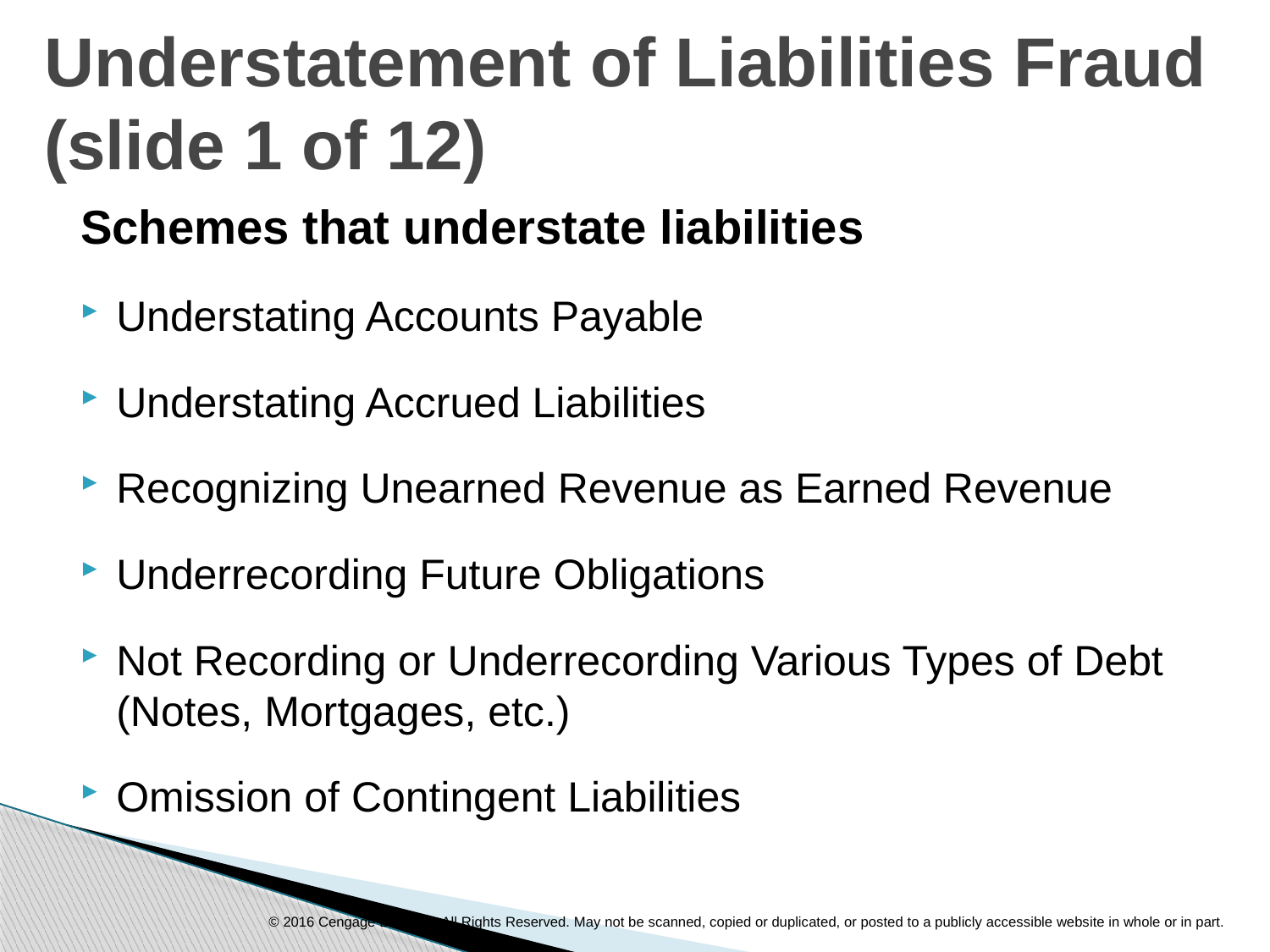

Understatement of Liabilities Fraud (slide 1 of 12)
Schemes that understate liabilities

Understating Accounts Payable

Understating Accrued Liabilities

Recognizing Unearned Revenue as Earned Revenue

Underrecording Future Obligations

Not Recording or Underrecording Various Types of Debt (Notes, Mortgages, etc.)

Omission of Contingent Liabilities

© 2016 Cengage Learning. All Rights Reserved. May not be scanned, copied or duplicated, or posted to a publicly accessible website in whole or in part.
© 2011 Cengage Learning. All Rights Reserved. May not be copied, scanned, or duplicated, in whole or in part, except for use as permitted in a license distributed with a certain product or service or otherwise on a password-protected website for classroom use.